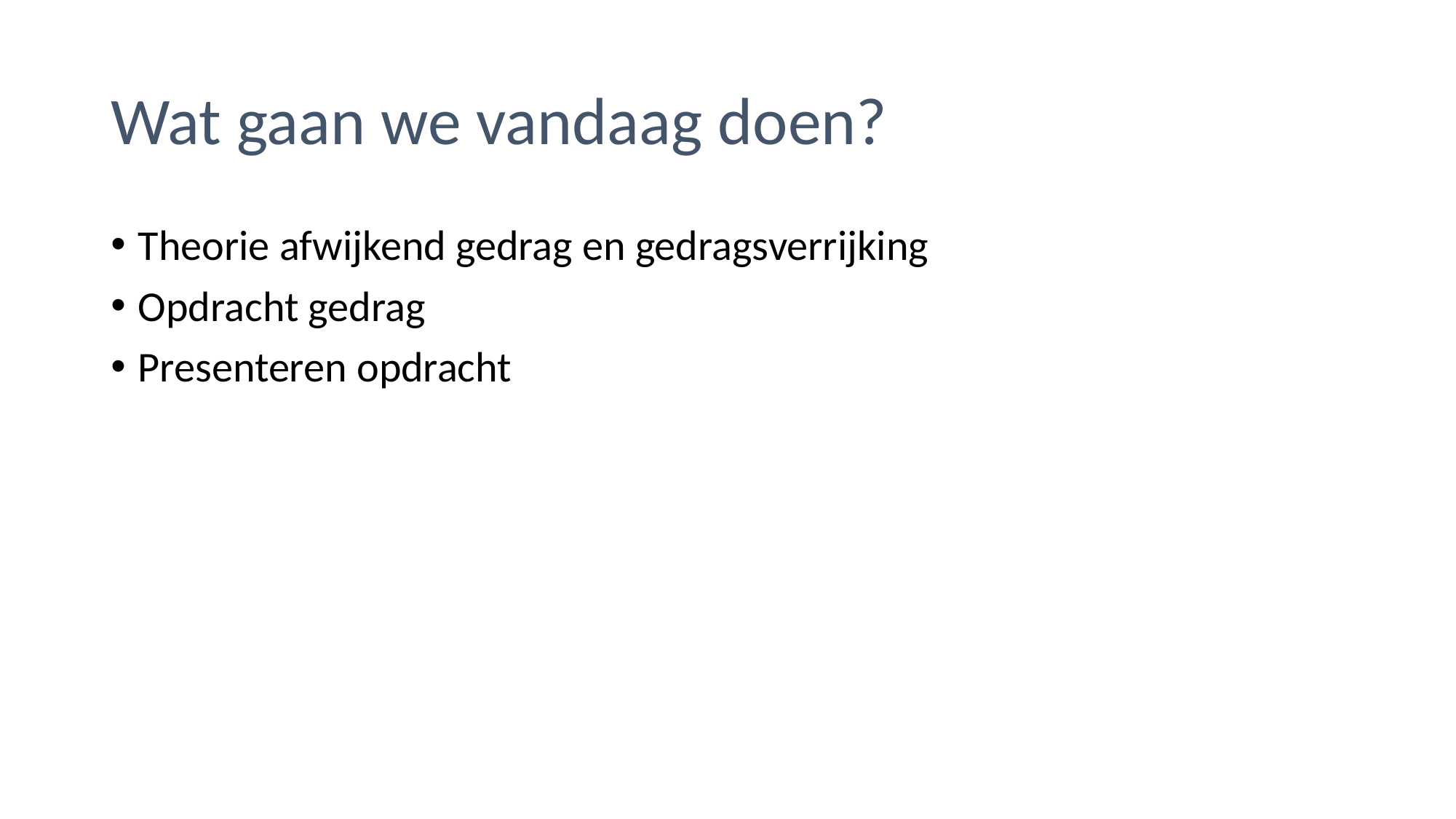

# Wat gaan we vandaag doen?
Theorie afwijkend gedrag en gedragsverrijking
Opdracht gedrag
Presenteren opdracht